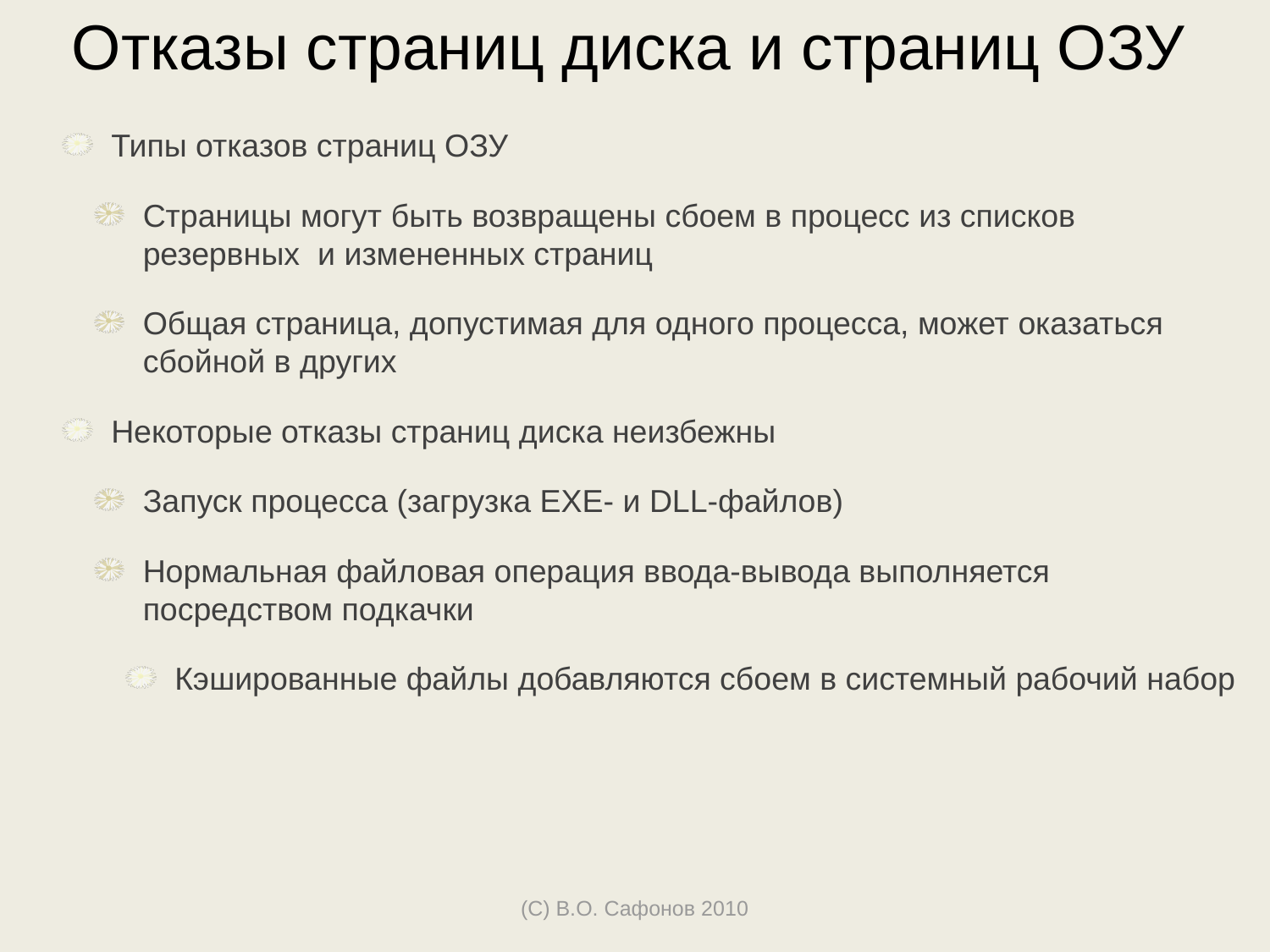

Отказы страниц диска и страниц ОЗУ
Типы отказов страниц ОЗУ
Страницы могут быть возвращены сбоем в процесс из списков резервных  и измененных страниц
Общая страница, допустимая для одного процесса, может оказаться
сбойной в других
Некоторые отказы страниц диска неизбежны
Запуск процесса (загрузка EXE- и DLL-файлов)
Нормальная файловая операция ввода-вывода выполняется посредством подкачки
Кэшированные файлы добавляются сбоем в системный рабочий набор
(С) В.О. Сафонов 2010